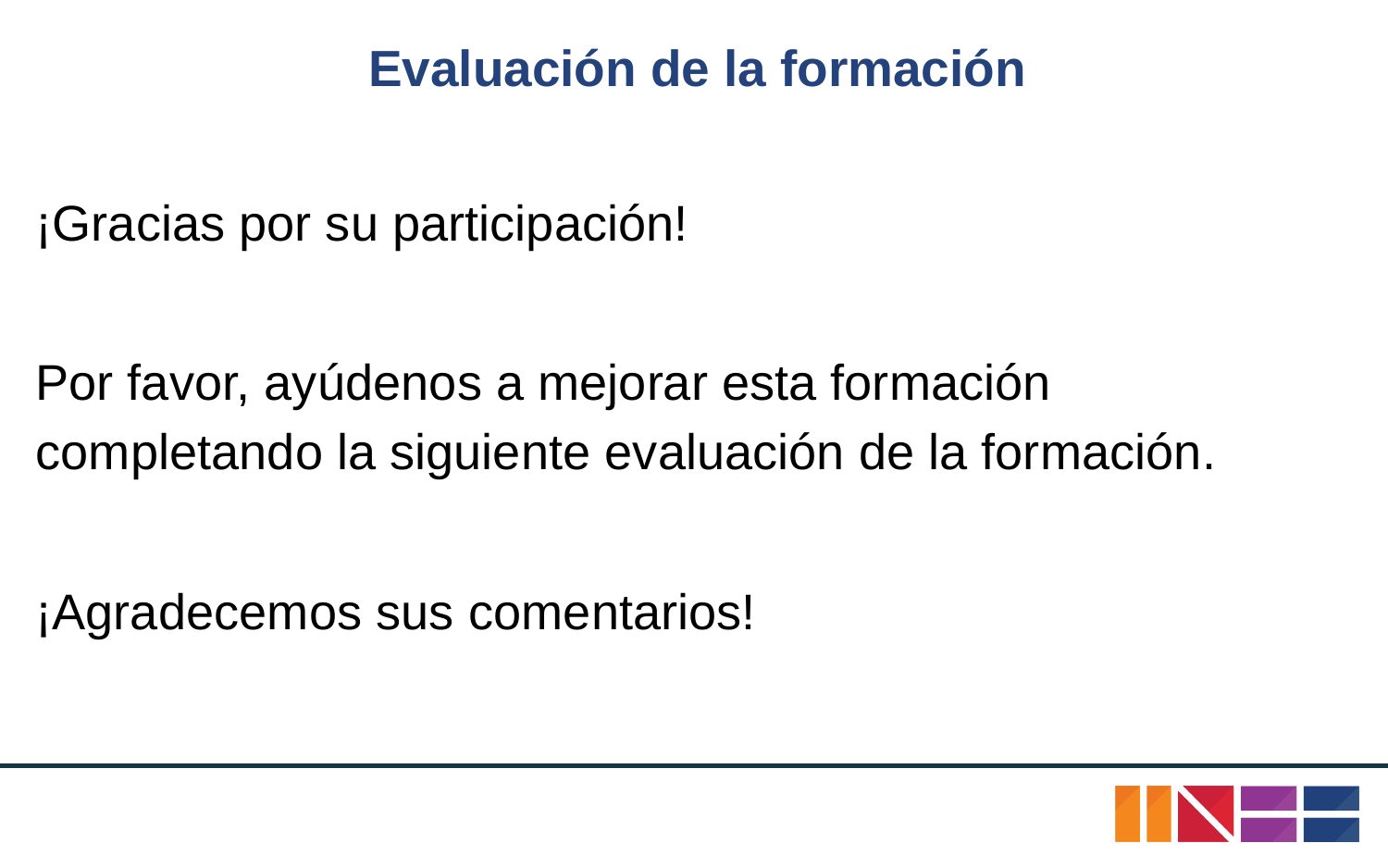

# Evaluación de la formación
¡Gracias por su participación!

Por favor, ayúdenos a mejorar esta formación completando la siguiente evaluación de la formación.

¡Agradecemos sus comentarios!